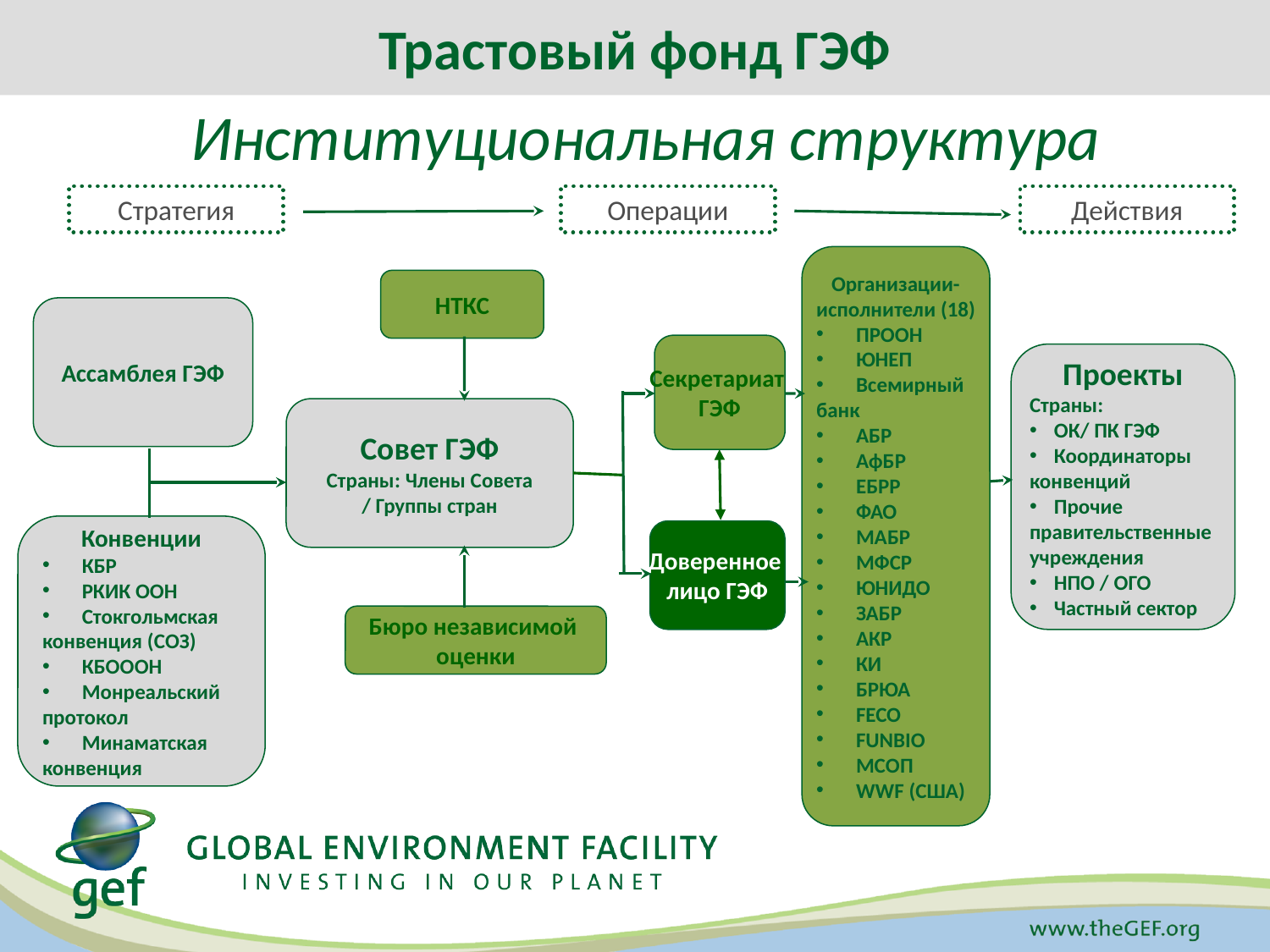

Трастовый фонд ГЭФ
# Институциональная структура
Стратегия
Операции
Действия

Организации-
исполнители (18)
ПРООН
ЮНЕП
Всемирный
банк
АБР
АфБР
ЕБРР
ФАО
МАБР
МФСР
ЮНИДО
ЗАБР
АКР
КИ
БРЮА
FECO
FUNBIO
МСОП
WWF (США)
НТКС
Ассамблея ГЭФ
Секретариат
ГЭФ

Проекты
Страны:
ОК/ ПК ГЭФ
Координаторы
конвенций
Прочие
правительственные
учреждения
НПО / ОГО
Частный сектор

Совет ГЭФ
Страны: Члены Совета
/ Группы стран

Конвенции
КБР
РКИК ООН
Стокгольмская
конвенция (СОЗ)
КБОООН
Монреальский
протокол
Минаматская
конвенция
Доверенное
лицо ГЭФ

Бюро независимой
оценки